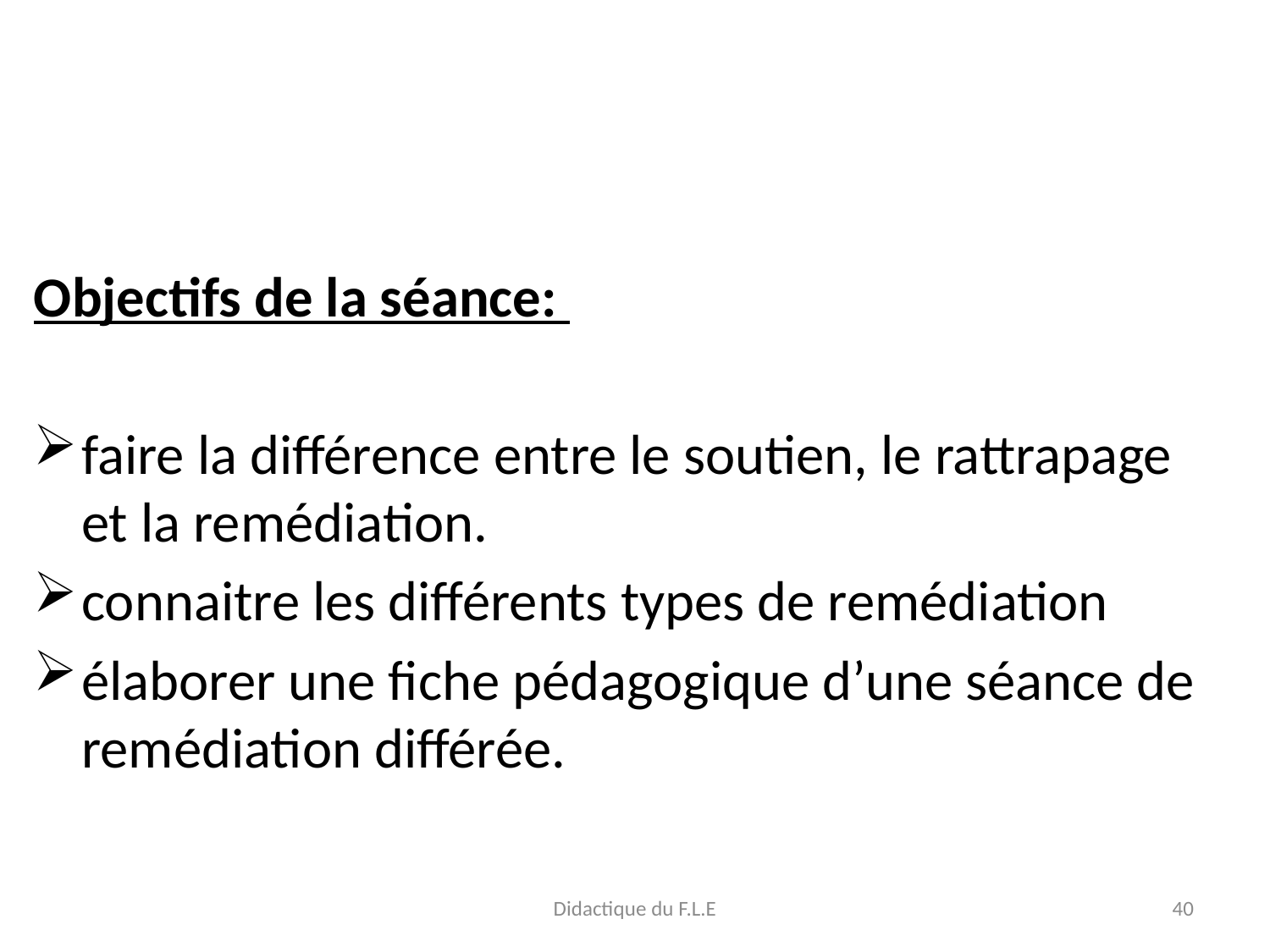

Objectifs de la séance:

faire la différence entre le soutien, le rattrapage et la remédiation.
connaitre les différents types de remédiation
élaborer une fiche pédagogique d’une séance de remédiation différée.
Didactique du F.L.E
40